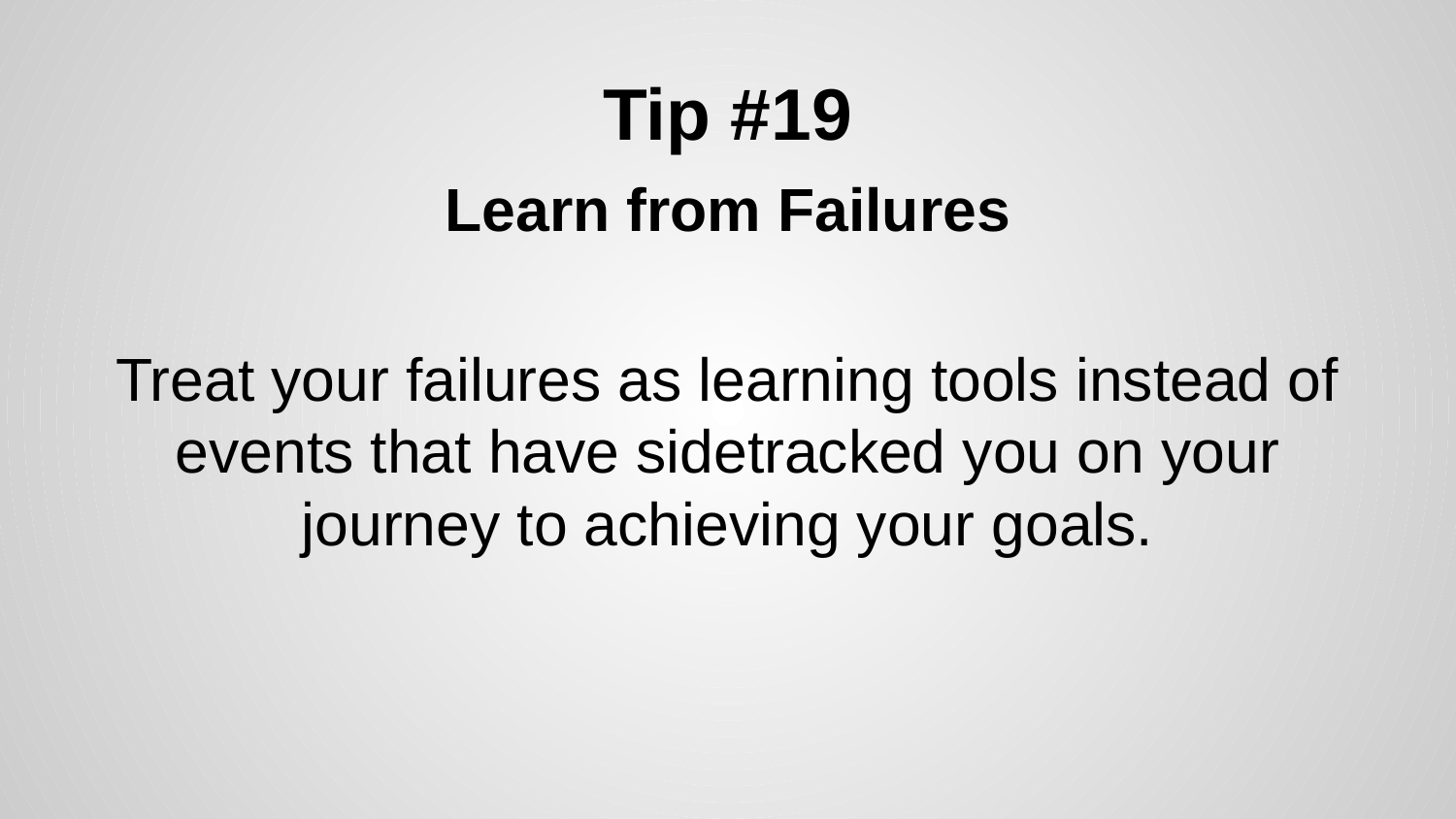

# Tip #19

Learn from Failures

Treat your failures as learning tools instead of events that have sidetracked you on your journey to achieving your goals.